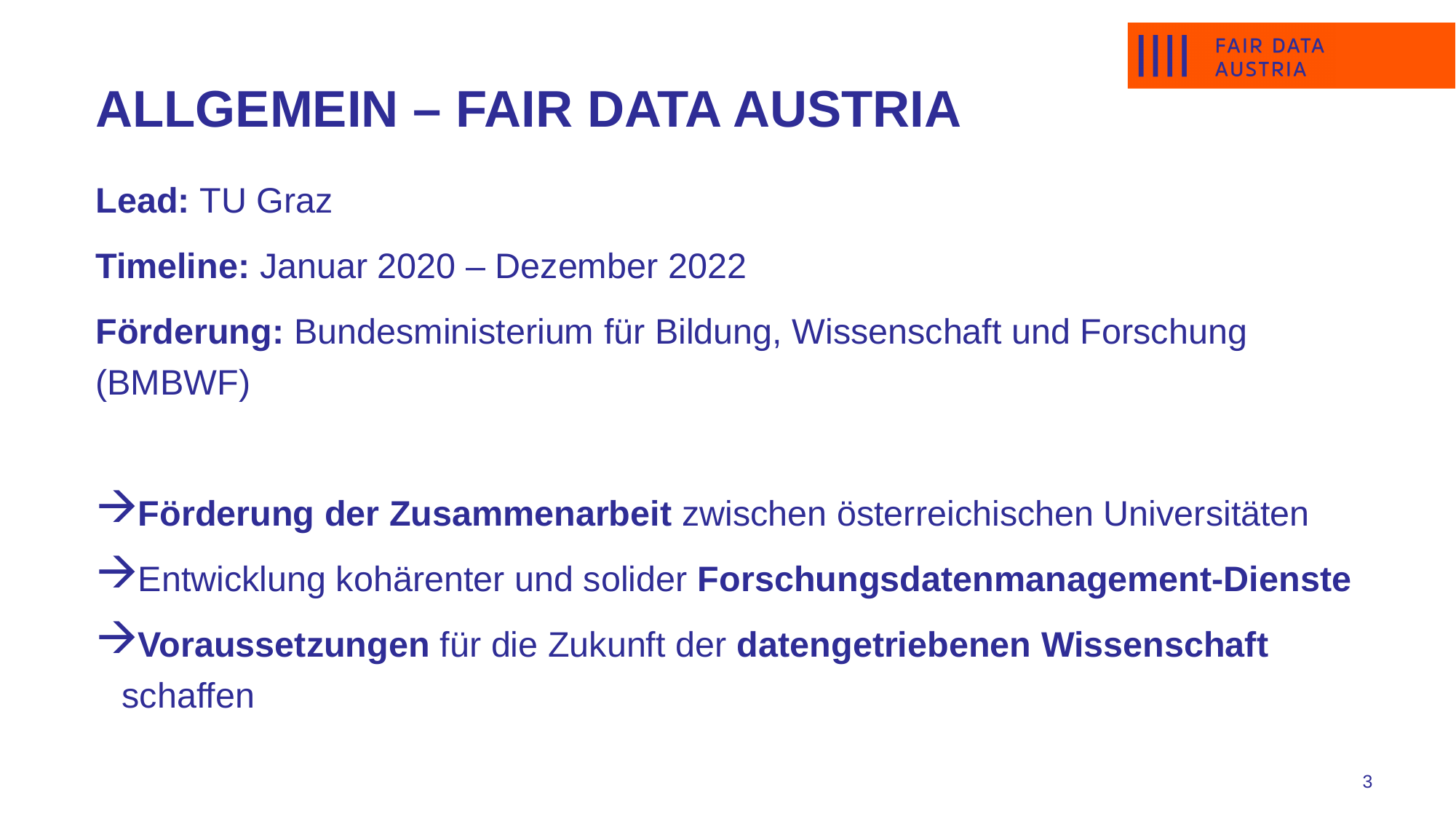

# allgemein – Fair data austria
Lead: TU Graz
Timeline: Januar 2020 – Dezember 2022
Förderung: Bundesministerium für Bildung, Wissenschaft und Forschung (BMBWF)

Förderung der Zusammenarbeit zwischen österreichischen Universitäten
Entwicklung kohärenter und solider Forschungsdatenmanagement-Dienste
Voraussetzungen für die Zukunft der datengetriebenen Wissenschaft schaffen